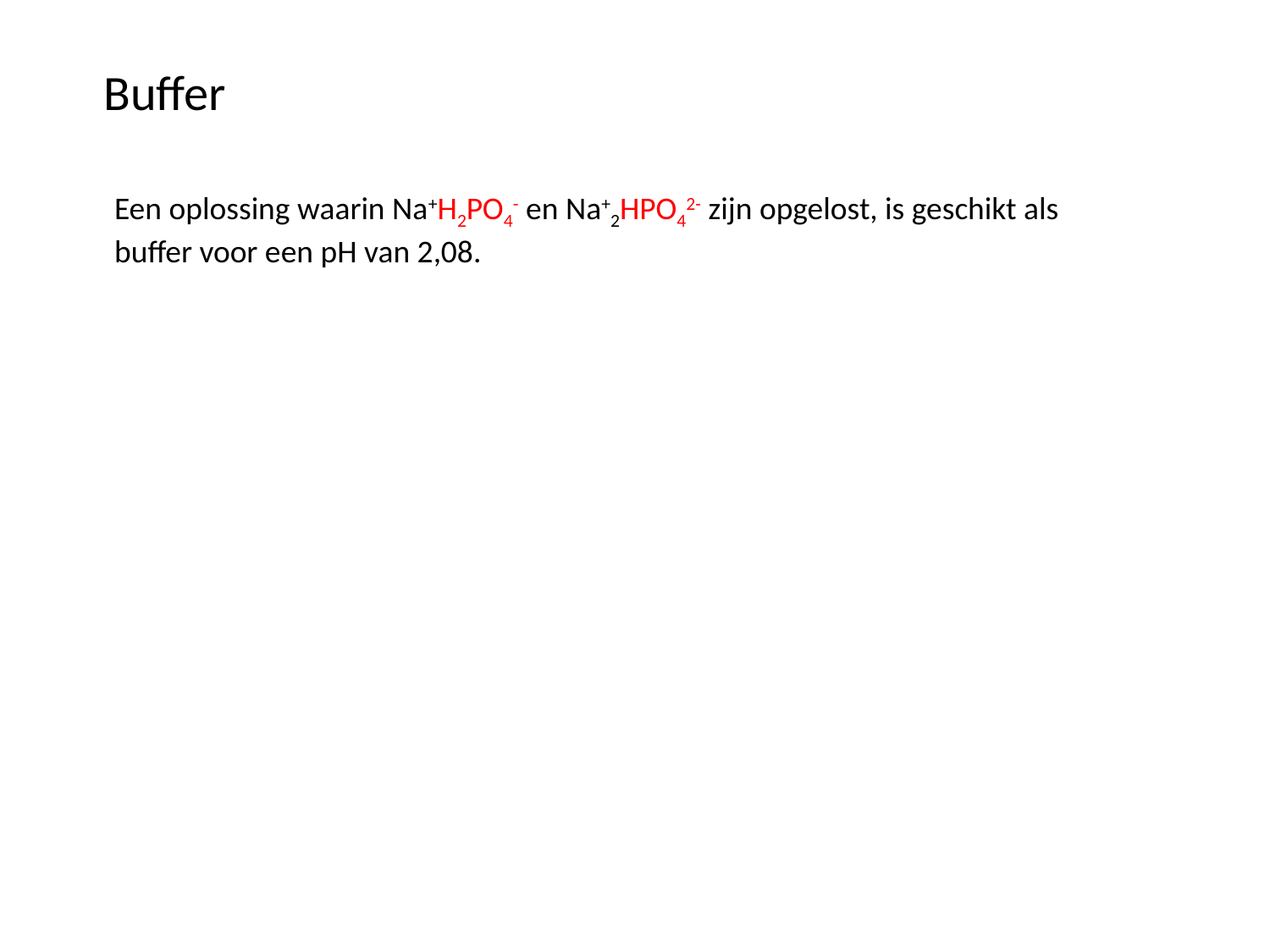

Buffer
Een buffer is bijvoorbeeld:
Een oplossing waarin Na+H2PO4- en Na+2HPO42- zijn opgelost, is geschikt als
buffer voor een pH van 2,08.